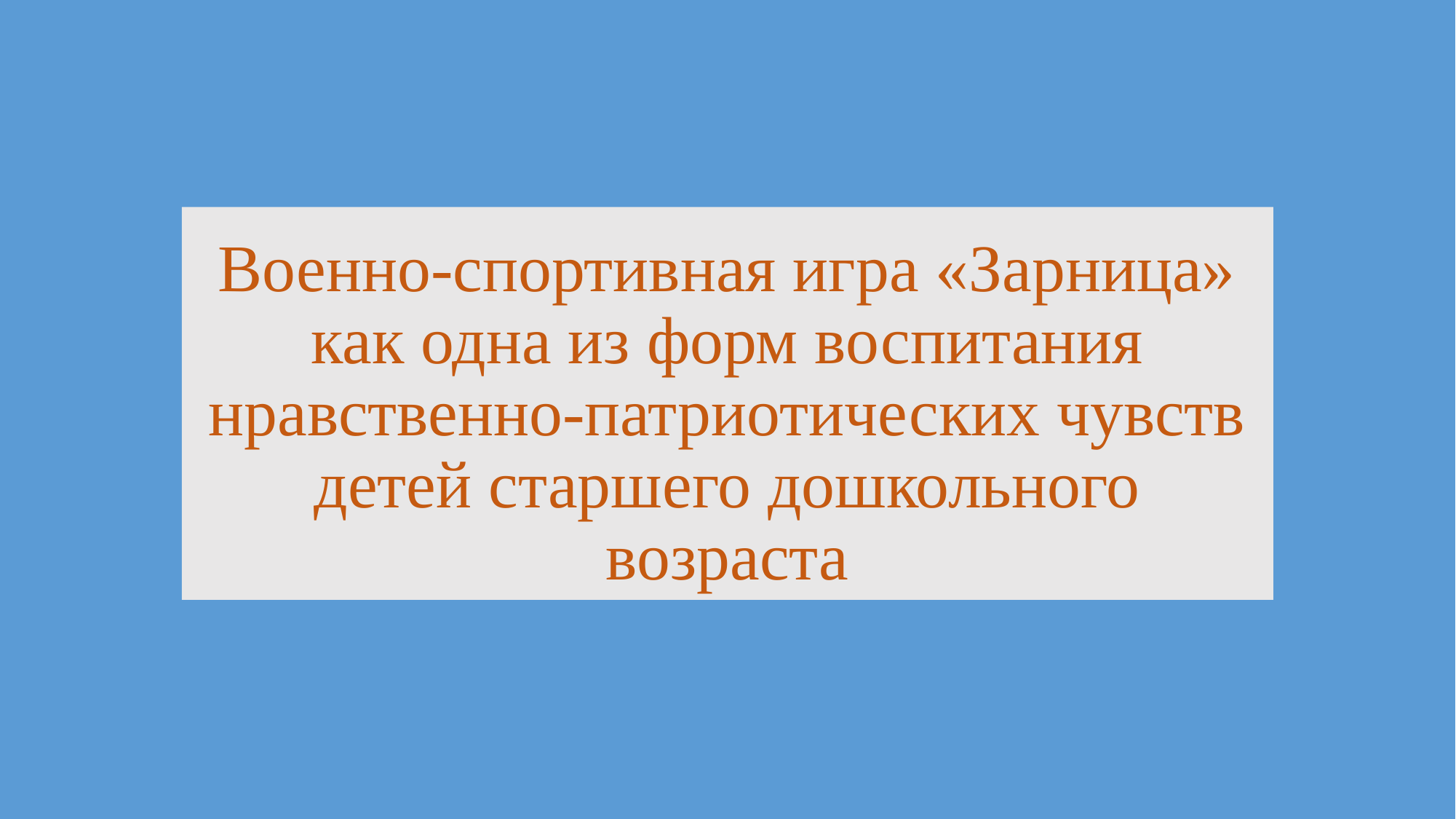

# Военно-спортивная игра «Зарница» как одна из форм воспитания нравственно-патриотических чувств детей старшего дошкольного возраста